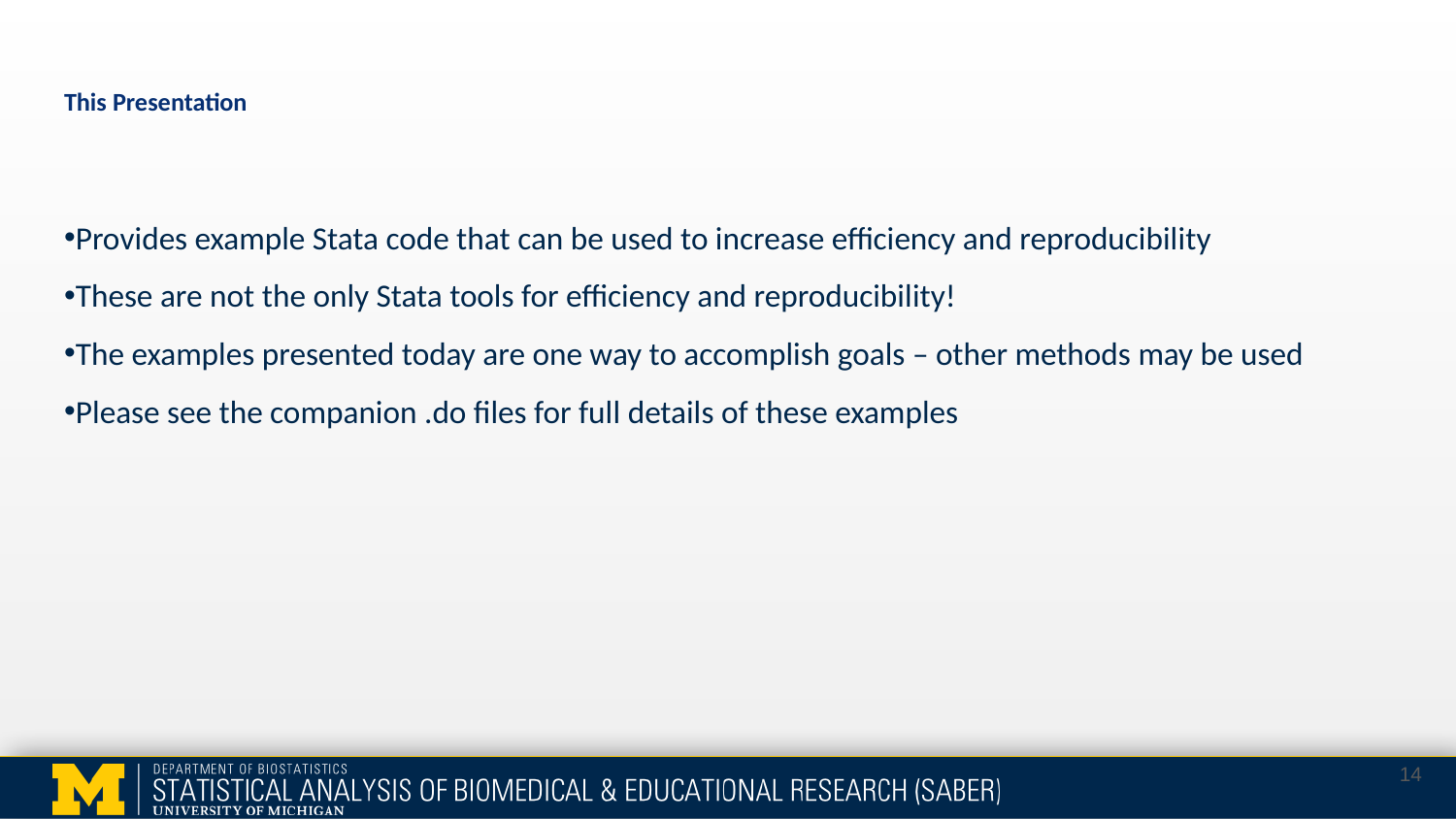

# This Presentation
Provides example Stata code that can be used to increase efficiency and reproducibility
These are not the only Stata tools for efficiency and reproducibility!
The examples presented today are one way to accomplish goals – other methods may be used
Please see the companion .do files for full details of these examples
14